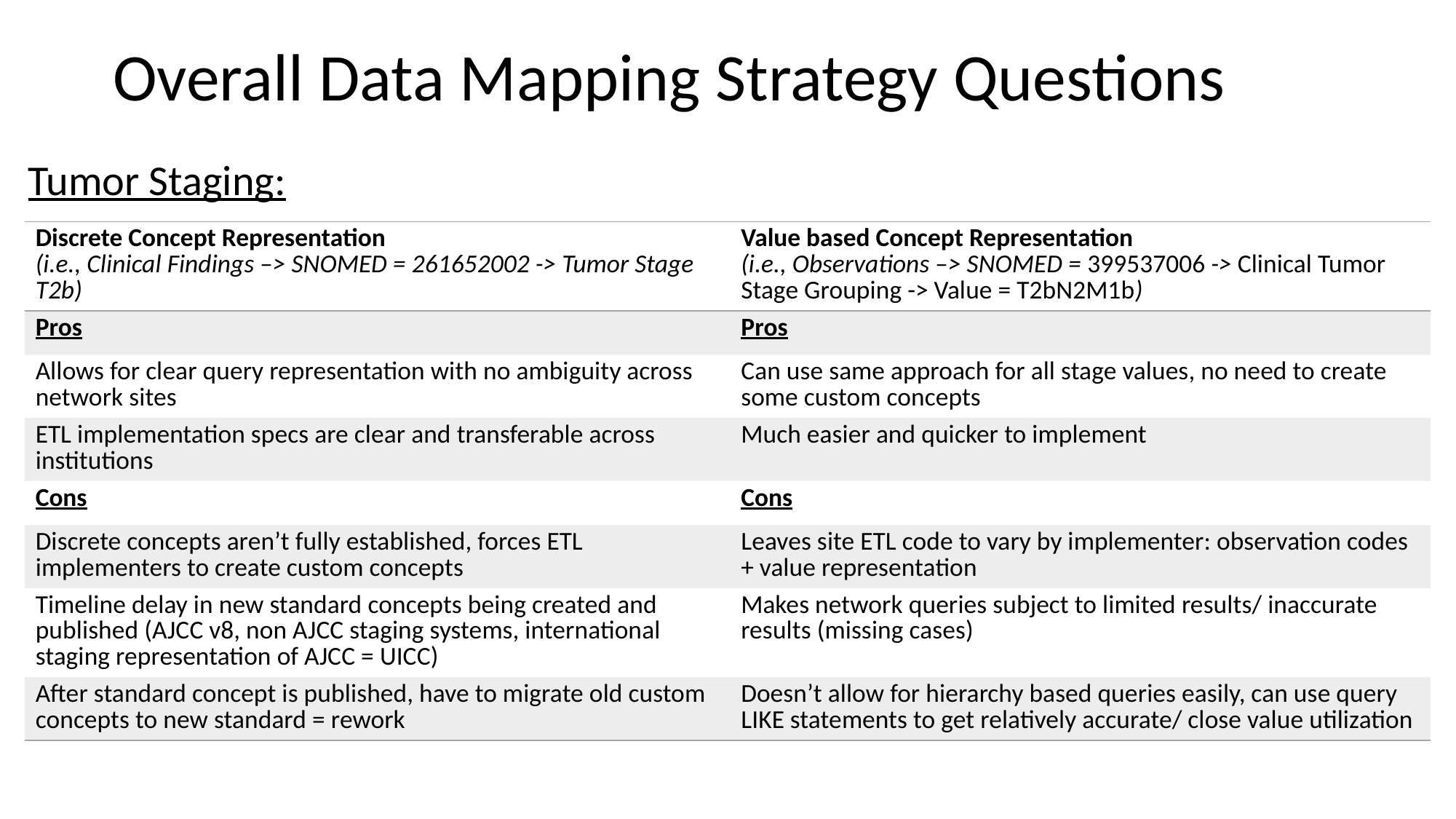

# Overall Data Mapping Strategy Questions
Tumor Staging:

| Discrete Concept Representation (i.e., Clinical Findings –> SNOMED = 261652002 -> Tumor Stage T2b) | Value based Concept Representation (i.e., Observations –> SNOMED = 399537006 -> Clinical Tumor Stage Grouping -> Value = T2bN2M1b) |
| --- | --- |
| Pros | Pros |
| Allows for clear query representation with no ambiguity across network sites | Can use same approach for all stage values, no need to create some custom concepts |
| ETL implementation specs are clear and transferable across institutions | Much easier and quicker to implement |
| Cons | Cons |
| Discrete concepts aren’t fully established, forces ETL implementers to create custom concepts | Leaves site ETL code to vary by implementer: observation codes + value representation |
| Timeline delay in new standard concepts being created and published (AJCC v8, non AJCC staging systems, international staging representation of AJCC = UICC) | Makes network queries subject to limited results/ inaccurate results (missing cases) |
| After standard concept is published, have to migrate old custom concepts to new standard = rework | Doesn’t allow for hierarchy based queries easily, can use query LIKE statements to get relatively accurate/ close value utilization |